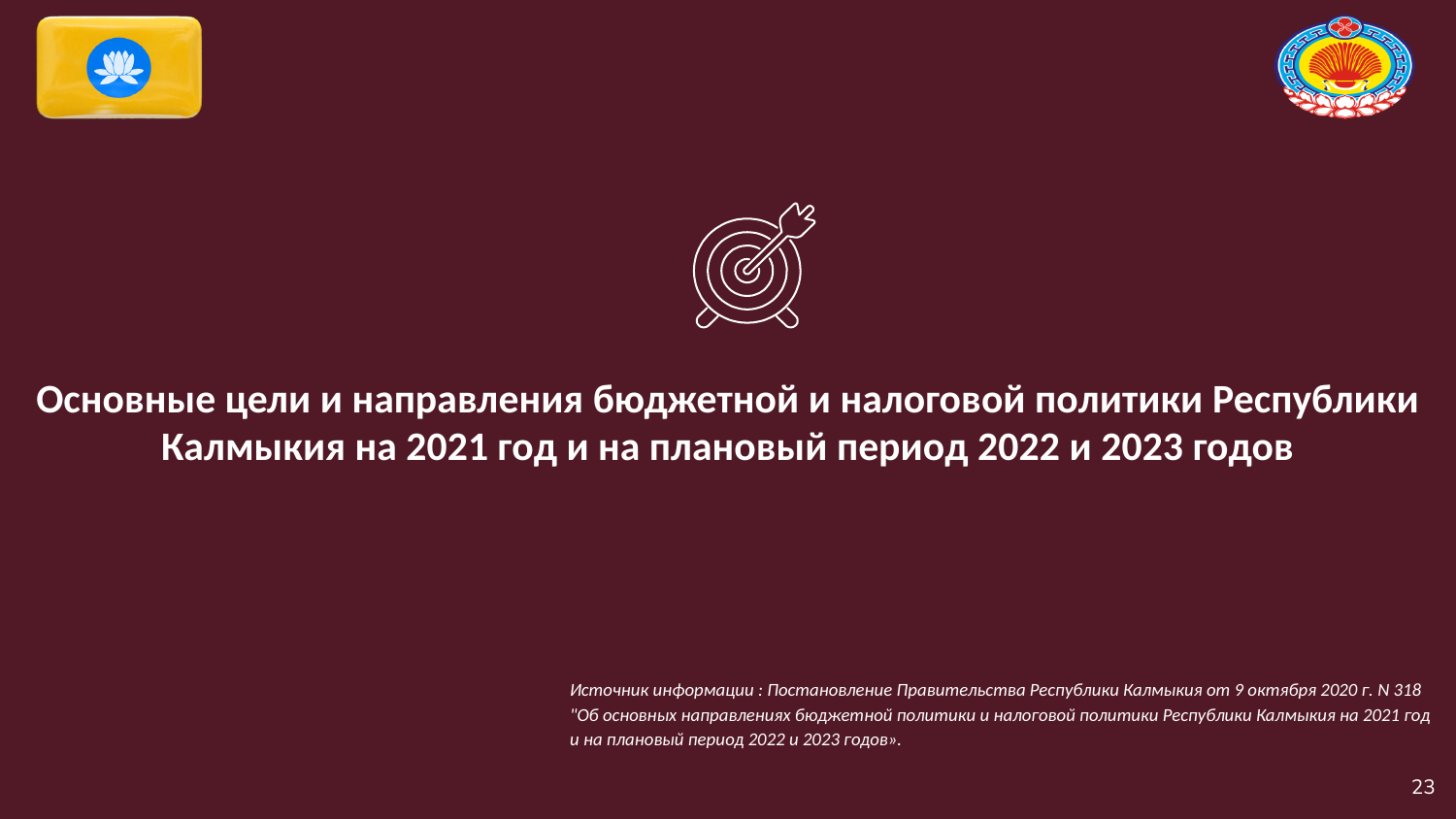

Основные цели и направления бюджетной и налоговой политики Республики Калмыкия на 2021 год и на плановый период 2022 и 2023 годов
Источник информации : Постановление Правительства Республики Калмыкия от 9 октября 2020 г. N 318 "Об основных направлениях бюджетной политики и налоговой политики Республики Калмыкия на 2021 год и на плановый период 2022 и 2023 годов».

23